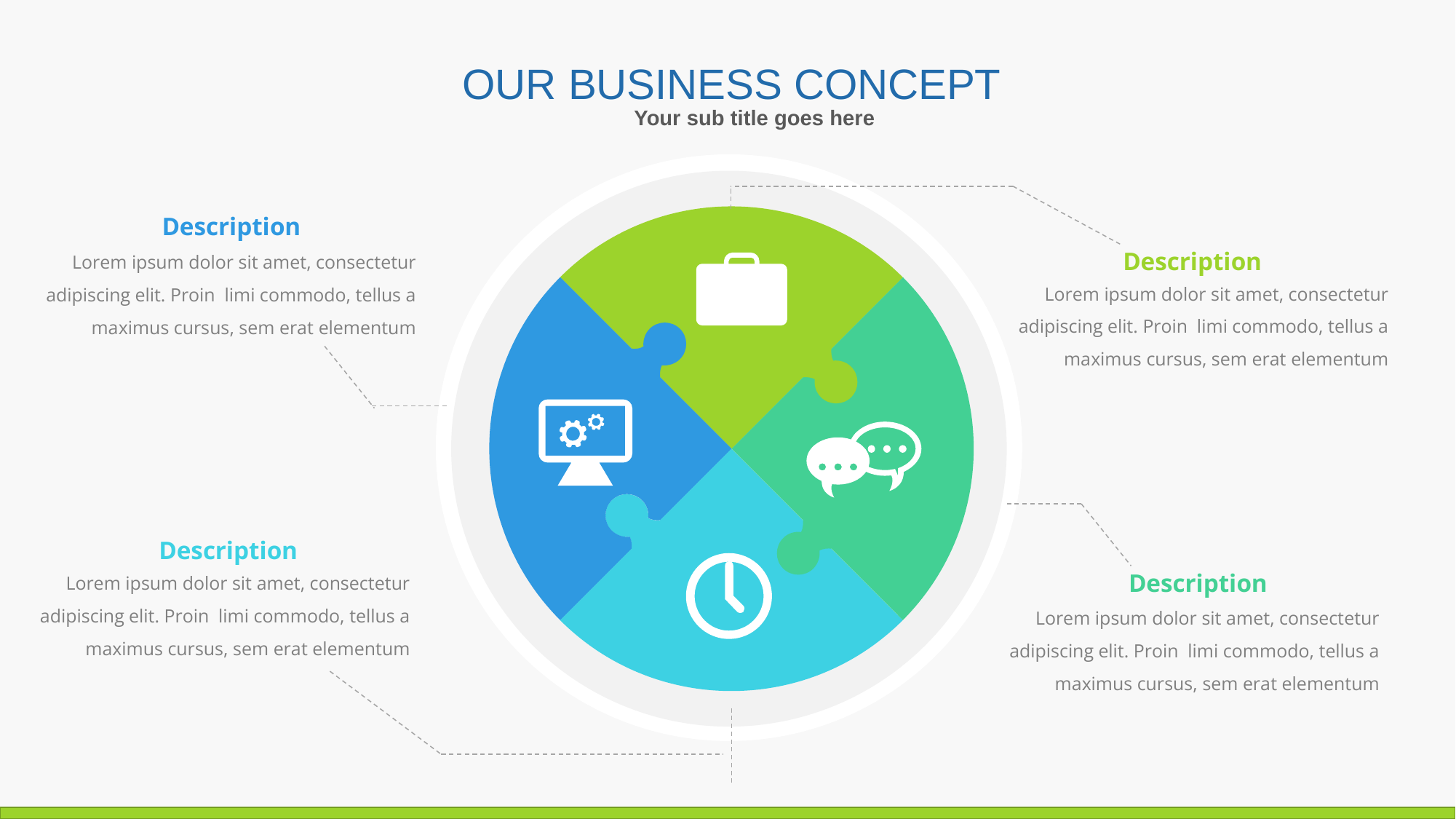

OUR BUSINESS CONCEPT
Your sub title goes here

Description
Lorem ipsum dolor sit amet, consectetur adipiscing elit. Proin  limi commodo, tellus a maximus cursus, sem erat elementum
Description
Lorem ipsum dolor sit amet, consectetur adipiscing elit. Proin  limi commodo, tellus a maximus cursus, sem erat elementum
Description
Lorem ipsum dolor sit amet, consectetur adipiscing elit. Proin  limi commodo, tellus a maximus cursus, sem erat elementum
Description
Lorem ipsum dolor sit amet, consectetur adipiscing elit. Proin  limi commodo, tellus a maximus cursus, sem erat elementum